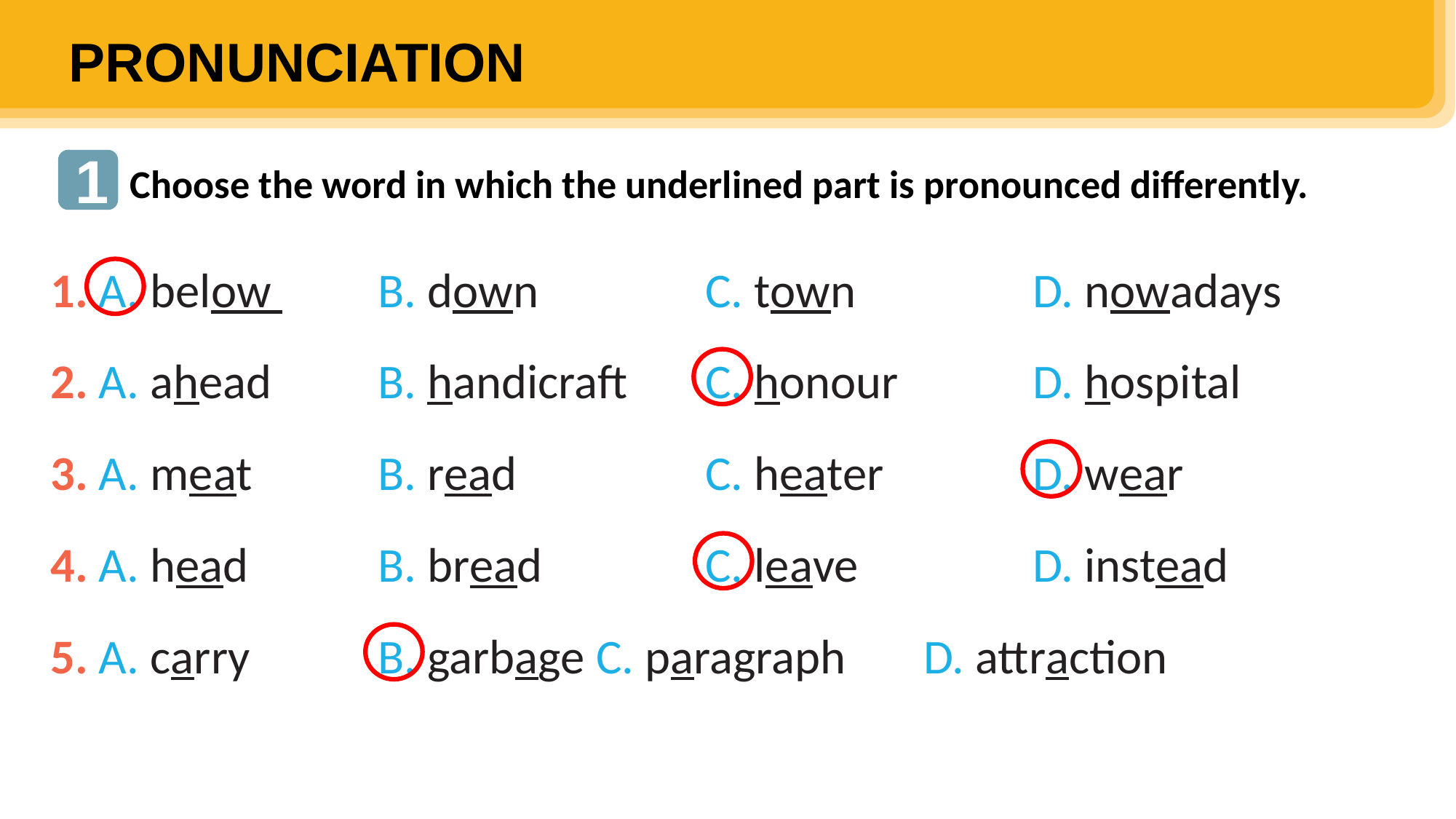

PRONUNCIATION
1

Choose the word in which the underlined part is pronounced differently.
1. A. below 	B. down 		C. town 		D. nowadays

2. A. ahead 	B. handicraft 	C. honour 		D. hospital

3. A. meat 		B. read 		C. heater 		D. wear

4. A. head 		B. bread 		C. leave 		D. instead

5. A. carry 		B. garbage 	C. paragraph 	D. attraction